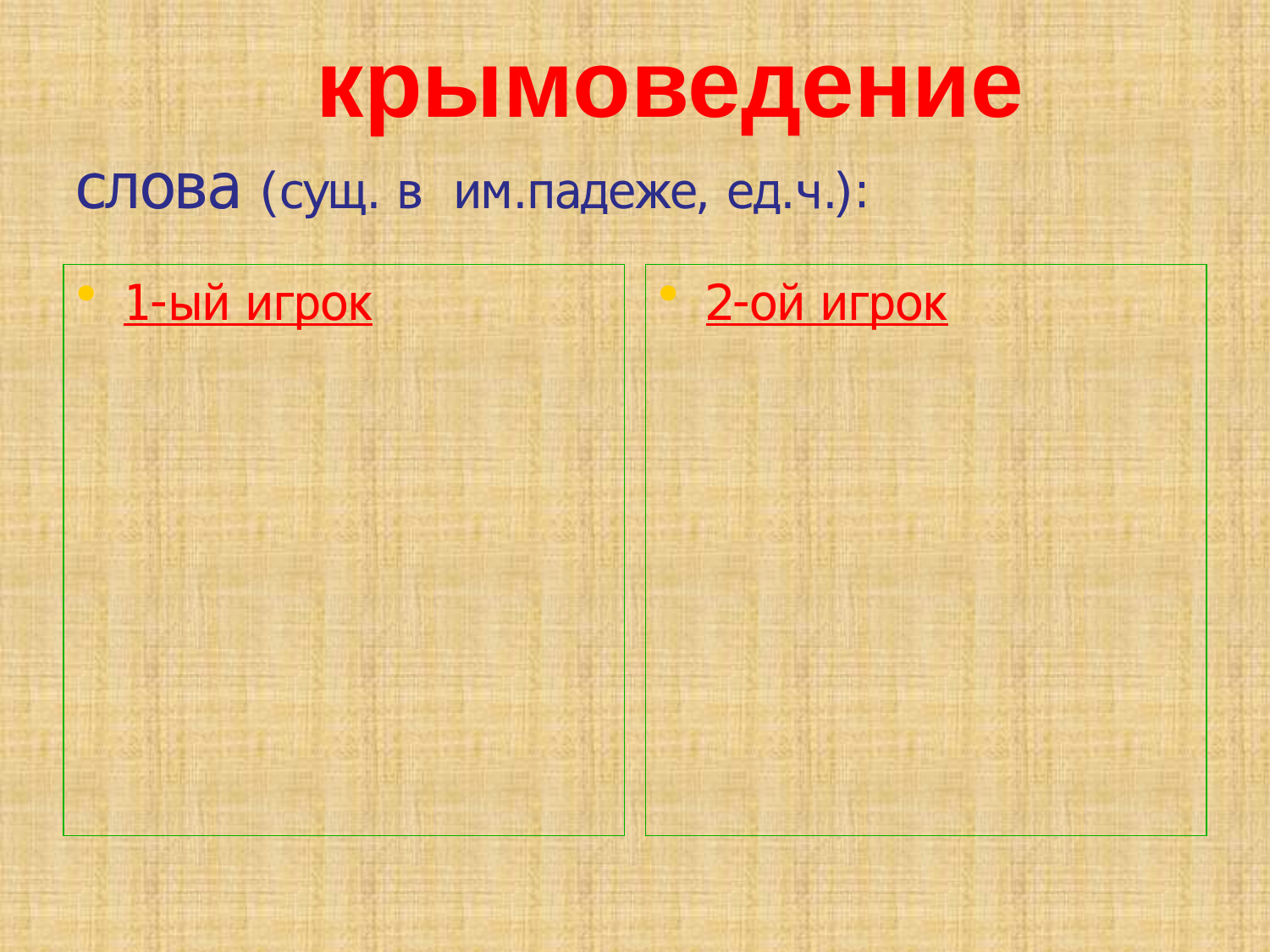

слова (сущ. в  им.падеже, ед.ч.):
крымоведение
1-ый игрок

2-ой игрок